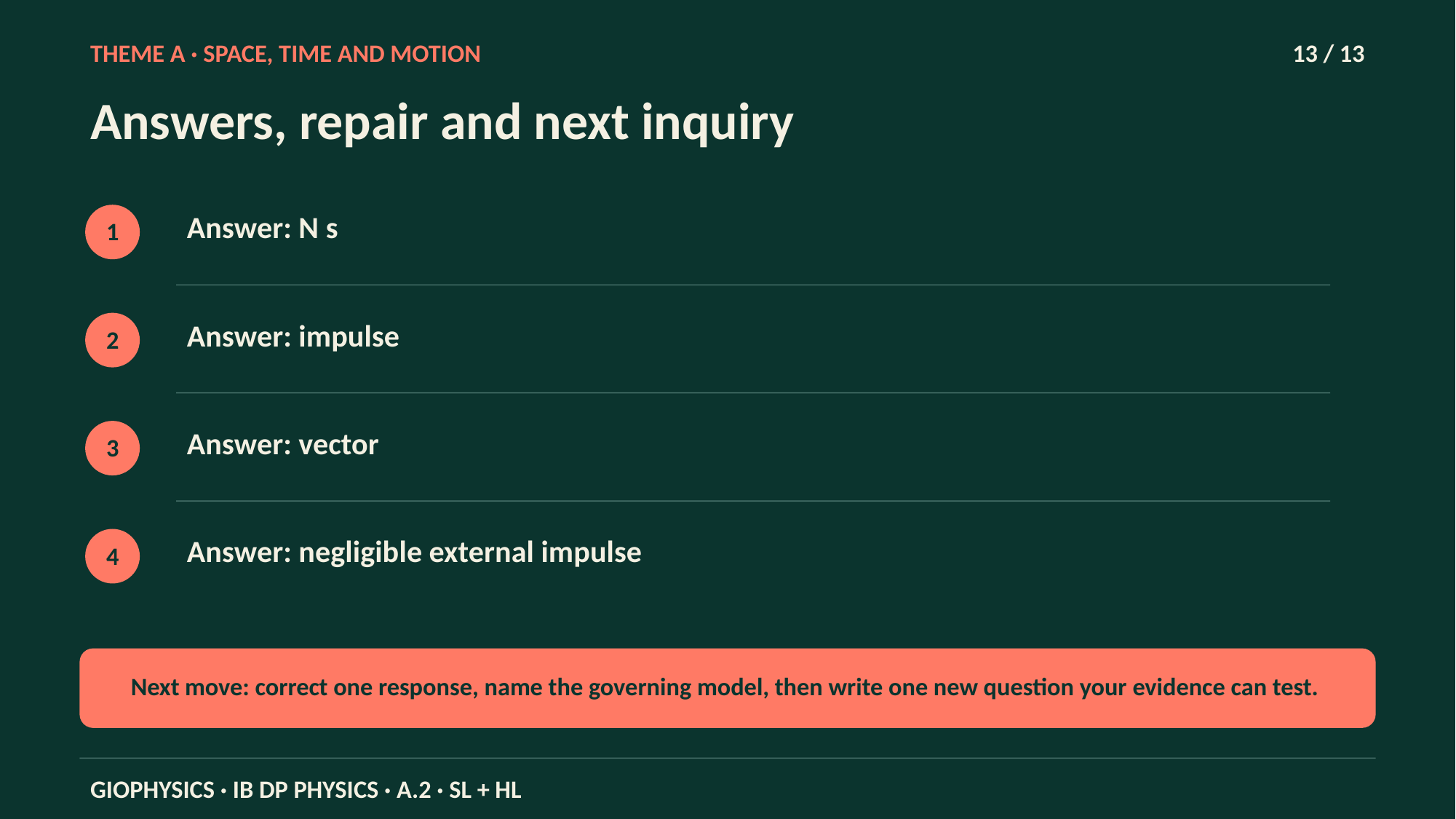

THEME A · SPACE, TIME AND MOTION
13 / 13
Answers, repair and next inquiry
Answer: N s

1

Answer: impulse

2

Answer: vector

3

Answer: negligible external impulse

4

Next move: correct one response, name the governing model, then write one new question your evidence can test.

GIOPHYSICS · IB DP PHYSICS · A.2 · SL + HL